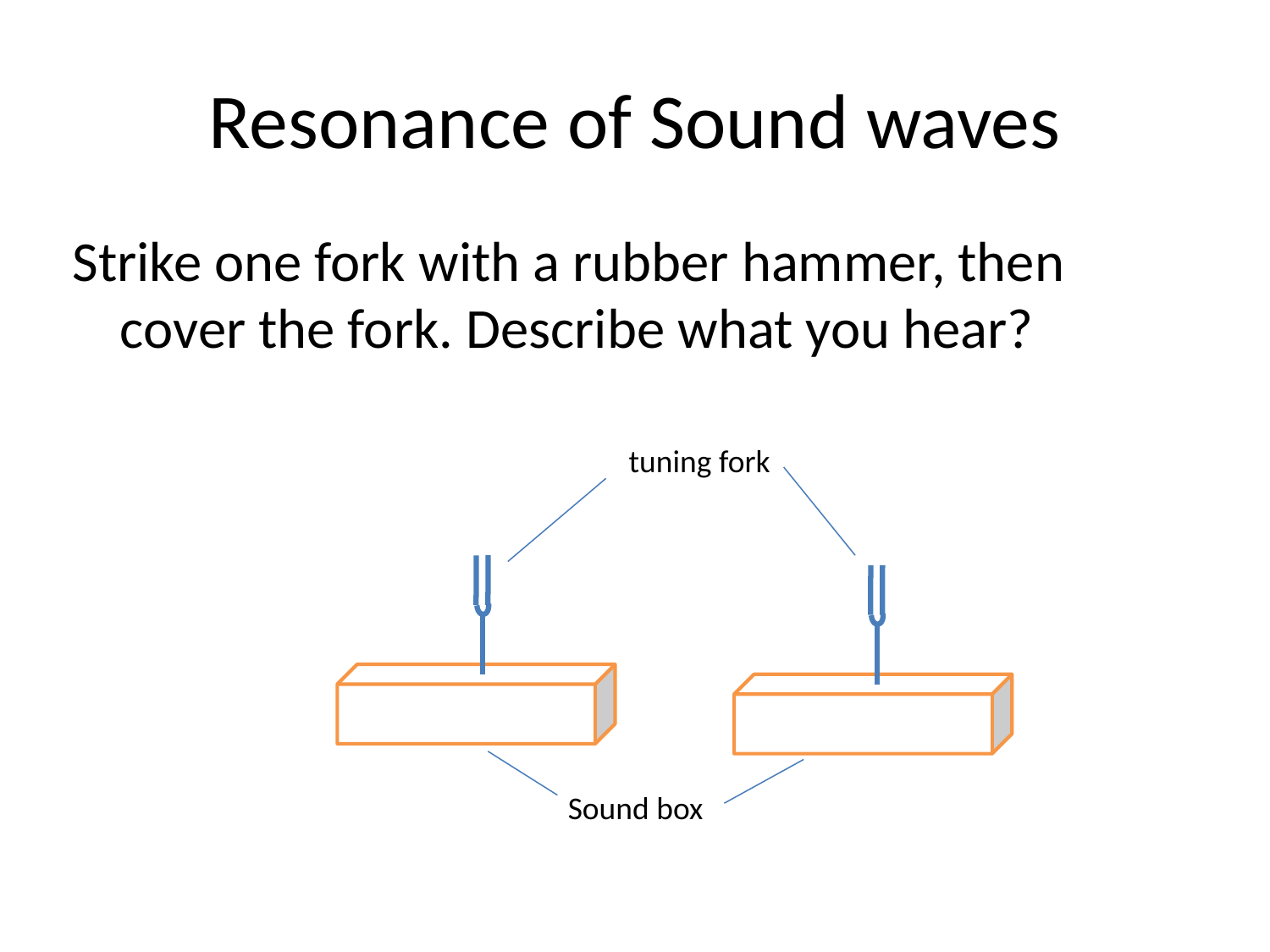

# Resonance of Sound waves
Strike one fork with a rubber hammer, then cover the fork. Describe what you hear?
tuning fork

Sound box